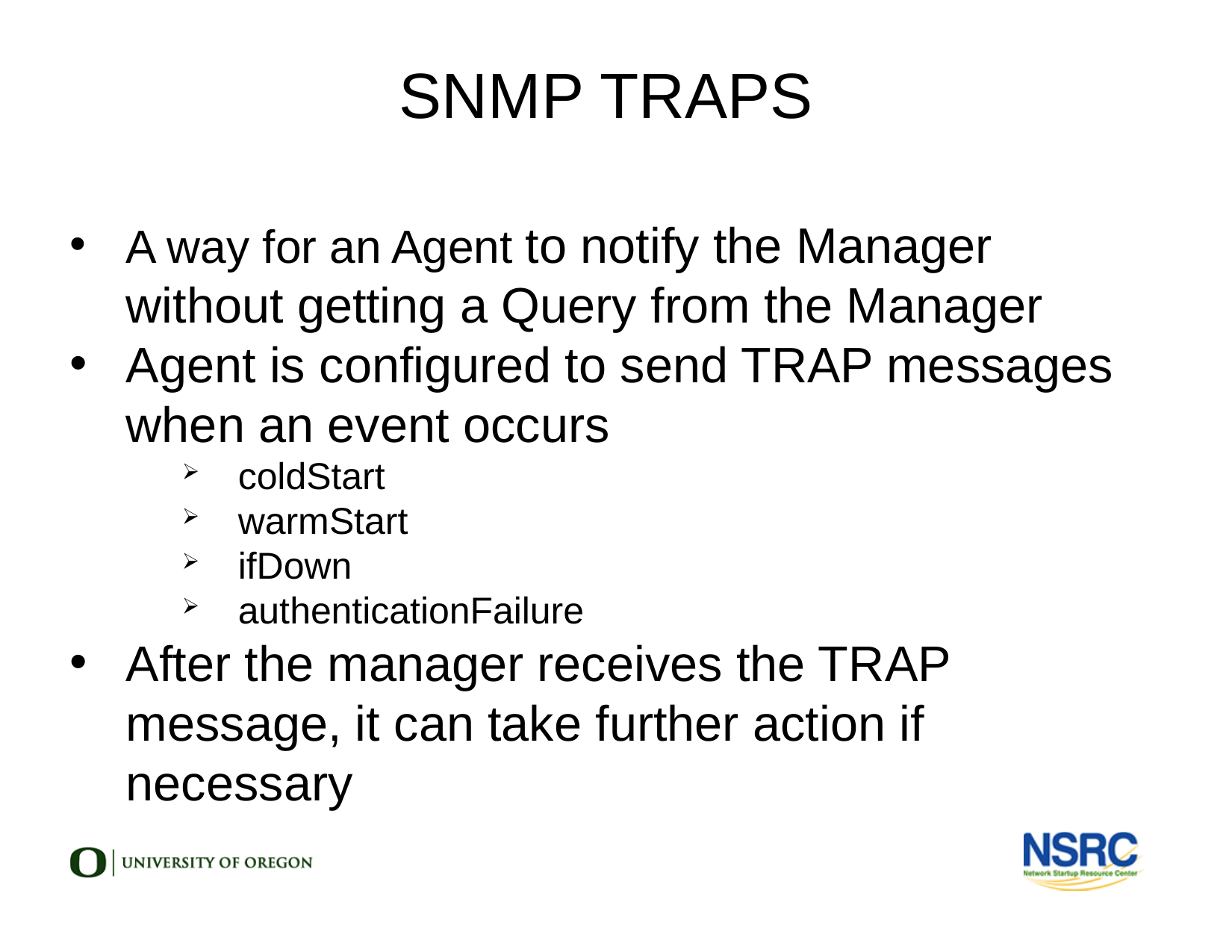

SNMP TRAPS

A way for an Agent to notify the Manager without getting a Query from the Manager
Agent is configured to send TRAP messages when an event occurs
coldStart
warmStart
ifDown
authenticationFailure
After the manager receives the TRAP message, it can take further action if necessary